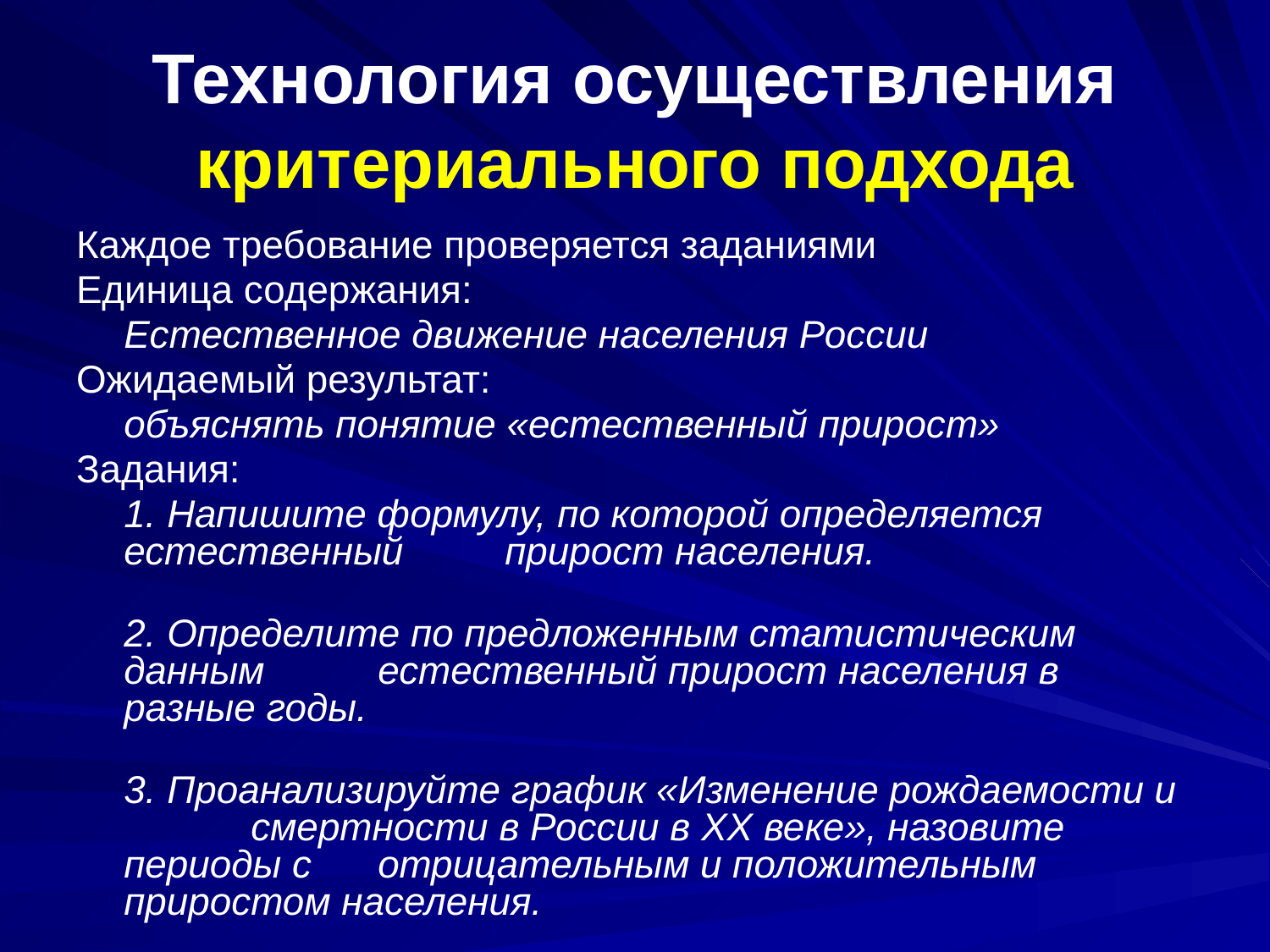

# Технология осуществления критериального подхода
Каждое требование проверяется заданиями
Единица содержания:
	Естественное движение населения России
Ожидаемый результат:
	объяснять понятие «естественный прирост»
Задания:
	1. Напишите формулу, по которой определяется естественный 	прирост населения.
	2. Определите по предложенным статистическим данным 	естественный прирост населения в разные годы.
	3. Проанализируйте график «Изменение рождаемости и 	смертности в России в XX веке», назовите периоды с 	отрицательным и положительным приростом населения.